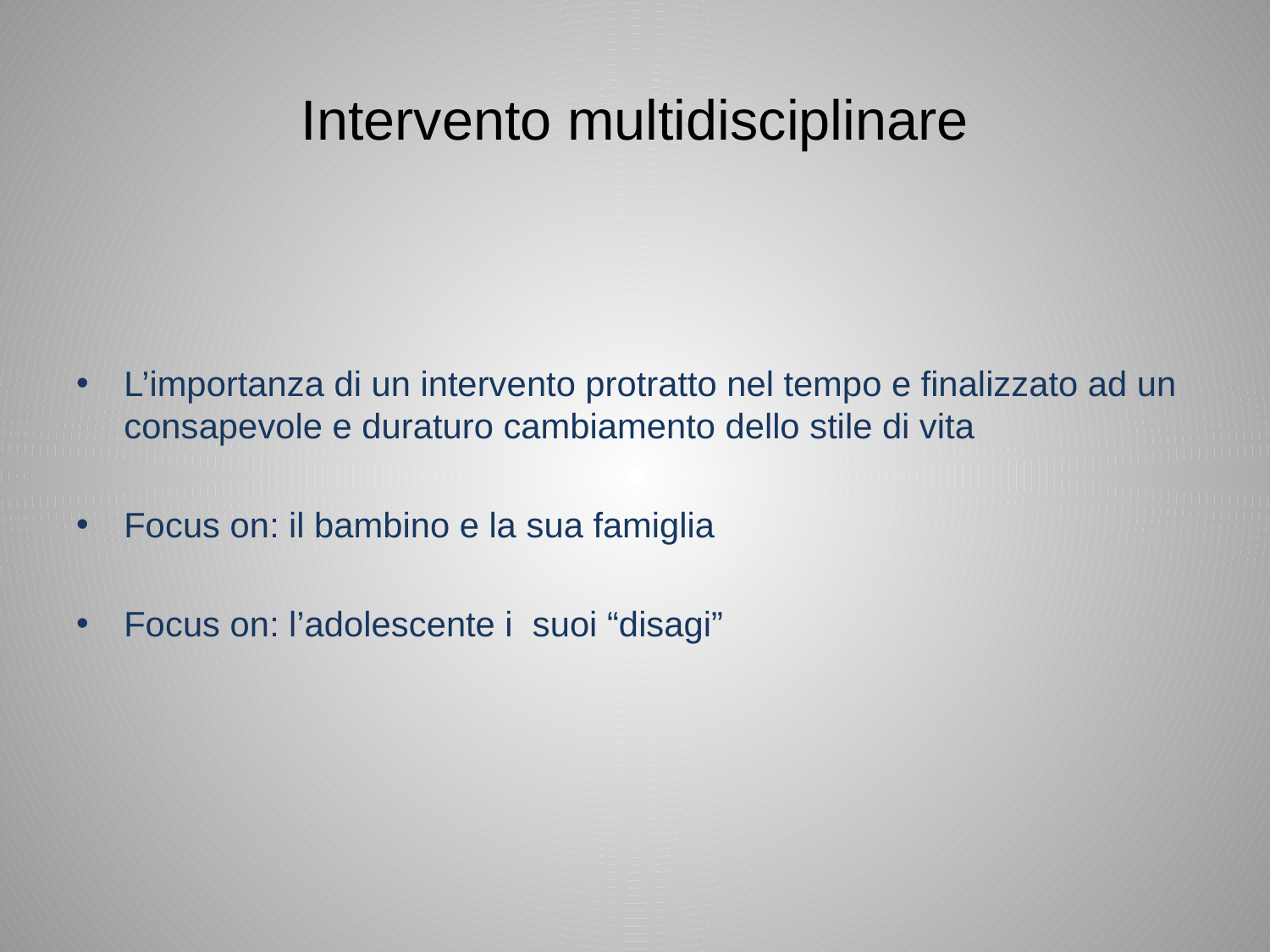

# Intervento multidisciplinare

L’importanza di un intervento protratto nel tempo e finalizzato ad un consapevole e duraturo cambiamento dello stile di vita

Focus on: il bambino e la sua famiglia

Focus on: l’adolescente i  suoi “disagi”